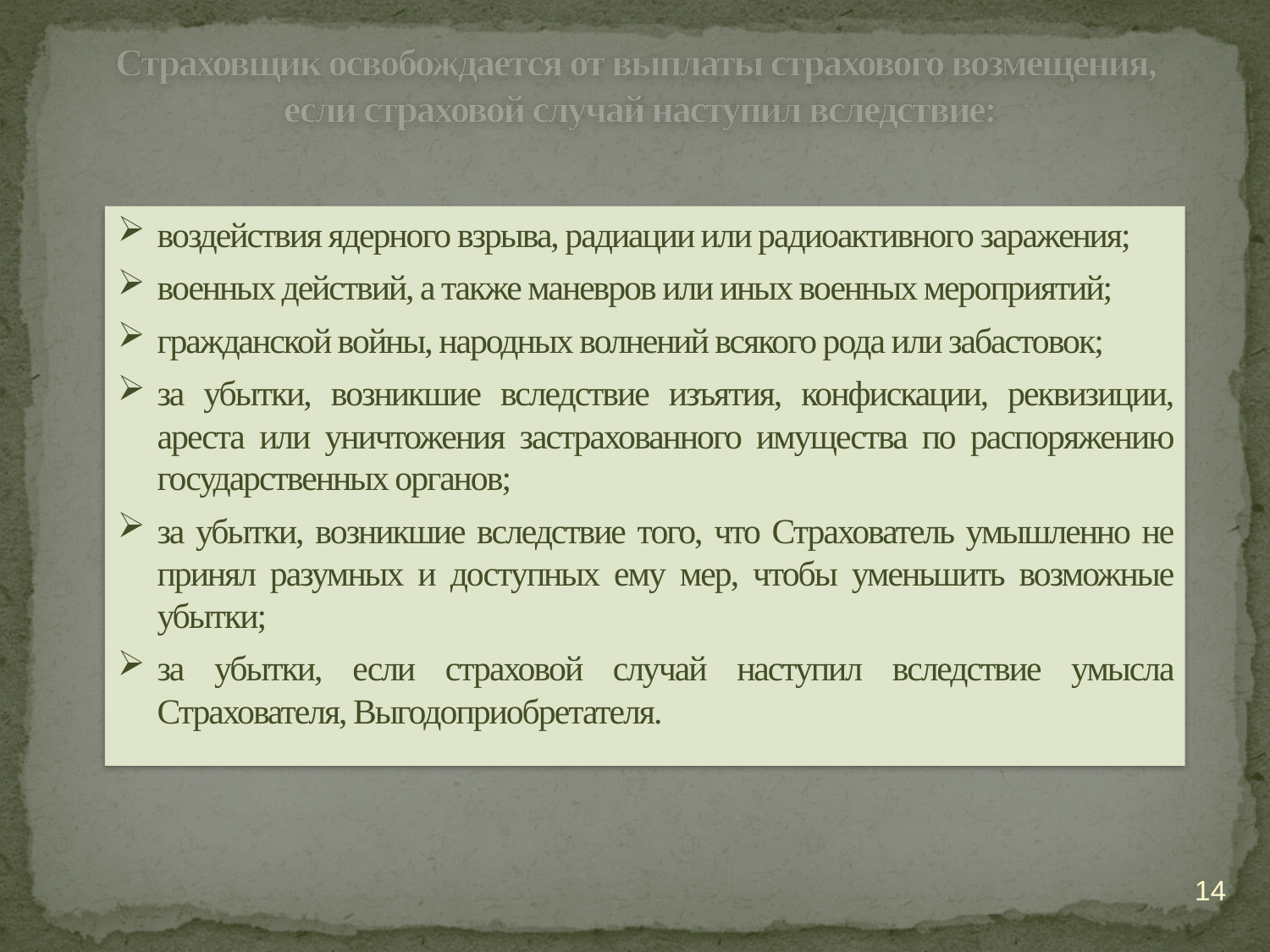

# Страховщик освобождается от выплаты страхового возмещения, если страховой случай наступил вследствие:
воздействия ядерного взрыва, радиации или радиоактивного заражения;

военных действий, а также маневров или иных военных мероприятий;

гражданской войны, народных волнений всякого рода или забастовок;

за убытки, возникшие вследствие изъятия, конфискации, реквизиции, ареста или уничтожения застрахованного имущества по распоряжению государственных органов;

за убытки, возникшие вследствие того, что Страхователь умышленно не принял разумных и доступных ему мер, чтобы уменьшить возможные убытки;

за убытки, если страховой случай наступил вследствие умысла Страхователя, Выгодоприобретателя.

14